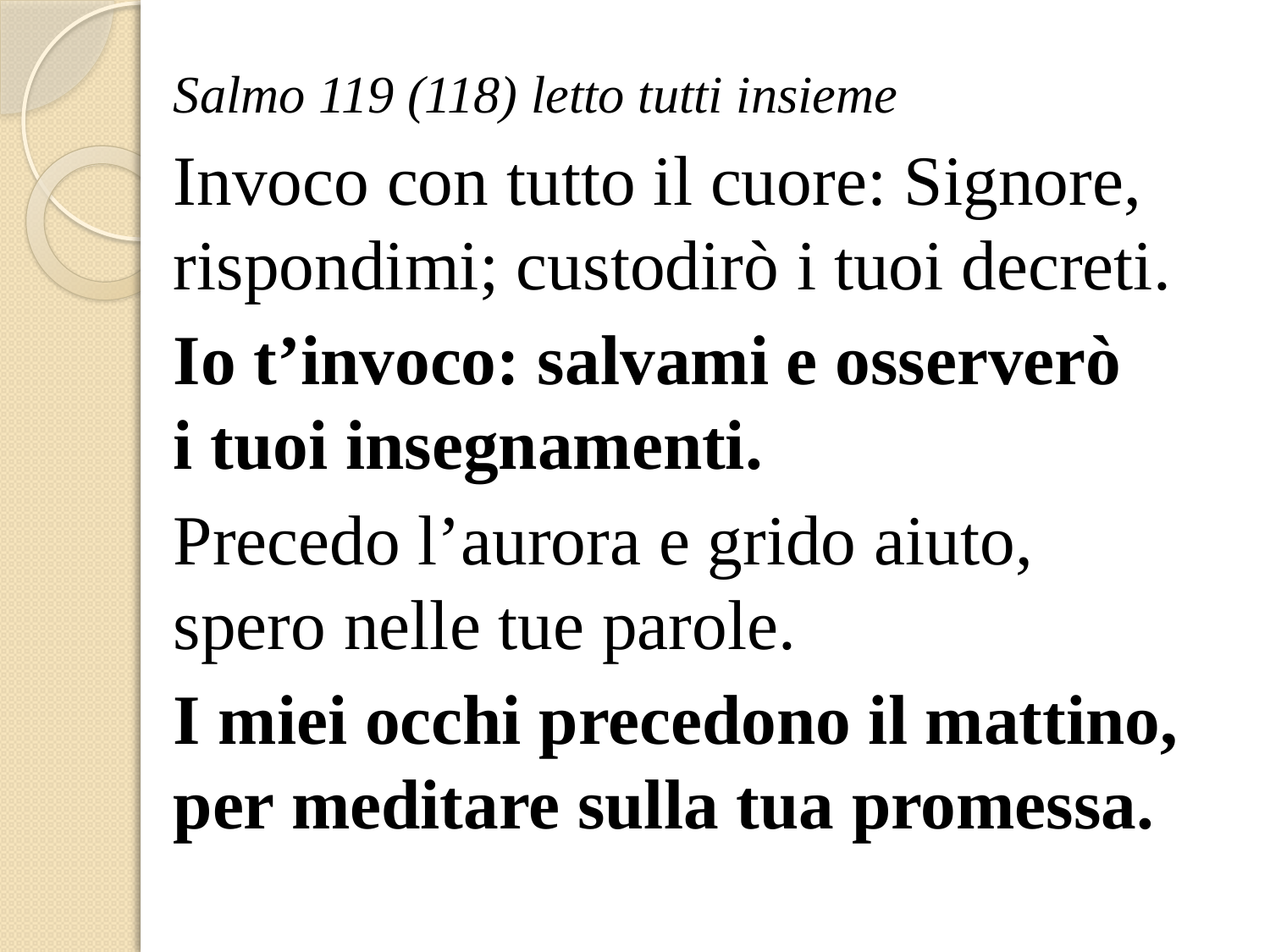

Salmo 119 (118) letto tutti insieme
Invoco con tutto il cuore: Signore, rispondimi; custodirò i tuoi decreti.
Io t’invoco: salvami e osserverò
i tuoi insegnamenti.
Precedo l’aurora e grido aiuto, spero nelle tue parole.
I miei occhi precedono il mattino, per meditare sulla tua promessa.